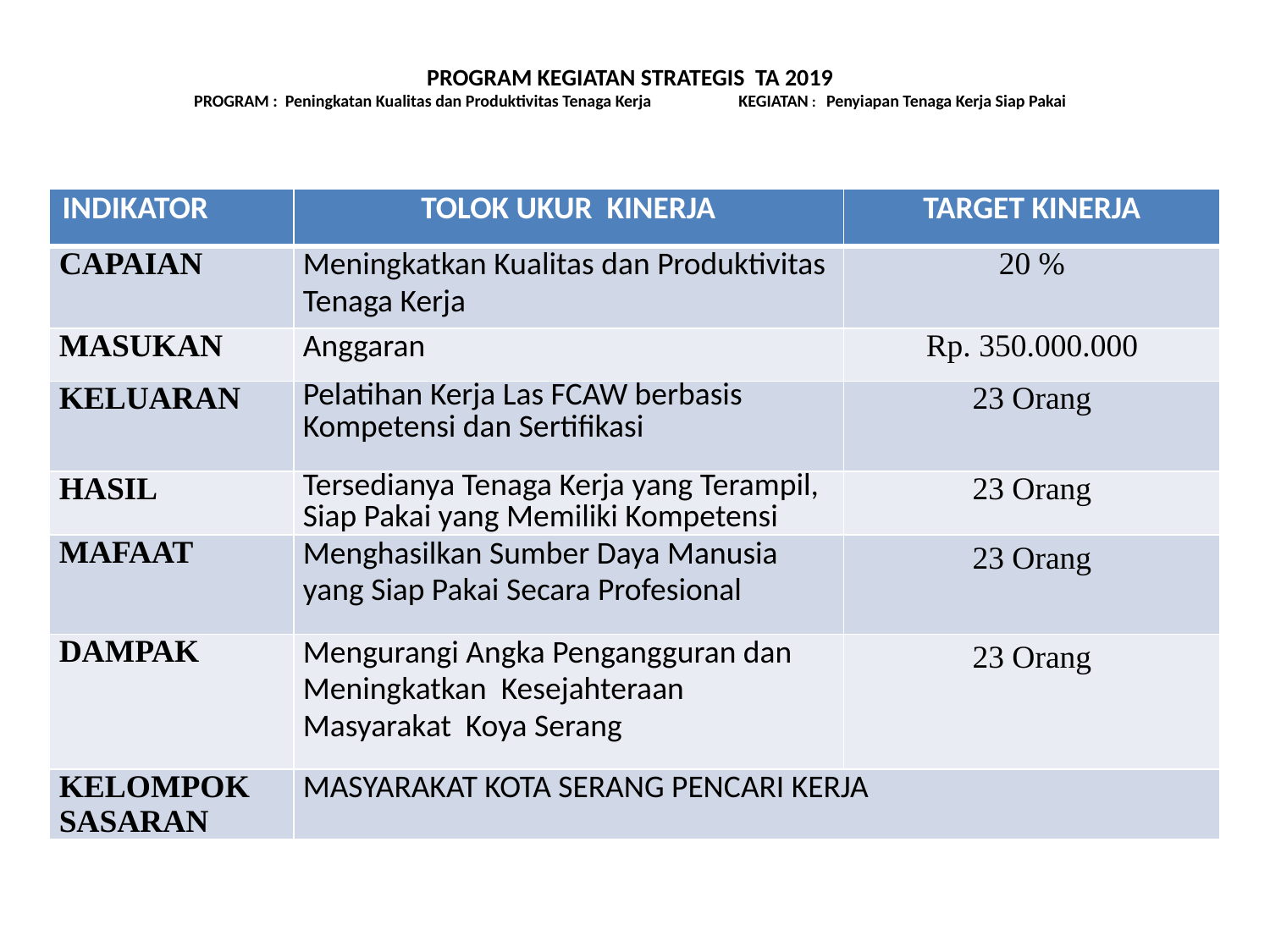

# PROGRAM KEGIATAN STRATEGIS  TA 2019 PROGRAM :  Peningkatan Kualitas dan Produktivitas Tenaga Kerja                       KEGIATAN :   Penyiapan Tenaga Kerja Siap Pakai
| INDIKATOR | TOLOK UKUR KINERJA | TARGET KINERJA |
| --- | --- | --- |
| CAPAIAN | Meningkatkan Kualitas dan Produktivitas Tenaga Kerja | 20 % |
| MASUKAN | Anggaran | Rp. 350.000.000 |
| KELUARAN | Pelatihan Kerja Las FCAW berbasis Kompetensi dan Sertifikasi | 23 Orang |
| HASIL | Tersedianya Tenaga Kerja yang Terampil, Siap Pakai yang Memiliki Kompetensi | 23 Orang |
| MAFAAT | Menghasilkan Sumber Daya Manusia yang Siap Pakai Secara Profesional | 23 Orang |
| DAMPAK | Mengurangi Angka Pengangguran dan Meningkatkan Kesejahteraan Masyarakat Koya Serang | 23 Orang |
| KELOMPOK SASARAN | MASYARAKAT KOTA SERANG PENCARI KERJA |  |